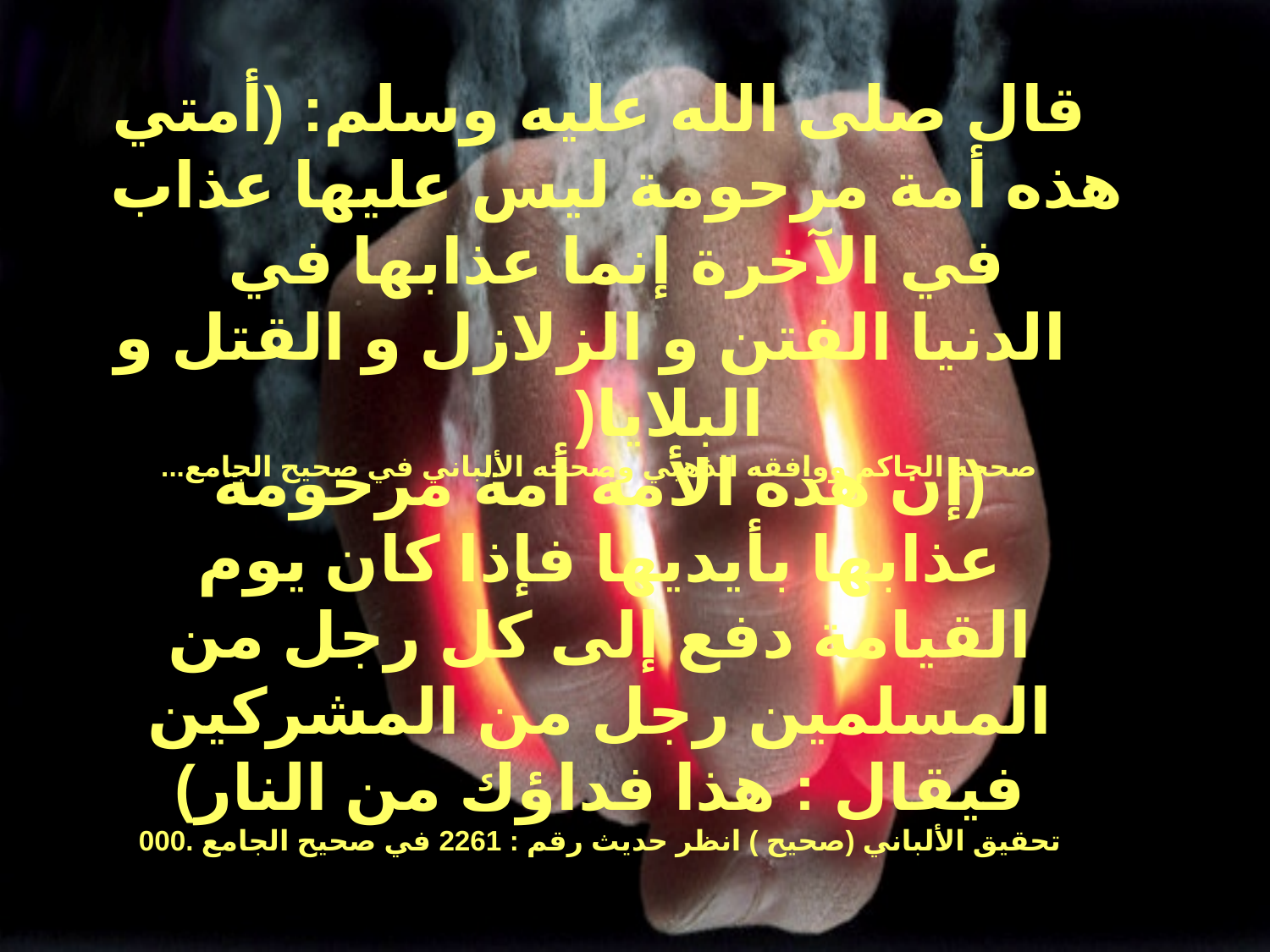

قال صلى الله عليه وسلم: (أمتي هذه أمة مرحومة ليس عليها عذاب في الآخرة إنما عذابها في
 الدنيا الفتن و الزلازل و القتل و البلايا(
صححه الحاكم ووافقه الذهبي وصححه الألباني في صحيح الجامع...

(إن هذه الأمة أمة مرحومة عذابها بأيديها فإذا كان يوم القيامة دفع إلى كل رجل من المسلمين رجل من المشركين فيقال : هذا فداؤك من النار)
تحقيق الألباني (صحيح ) انظر حديث رقم : 2261 في صحيح الجامع .000